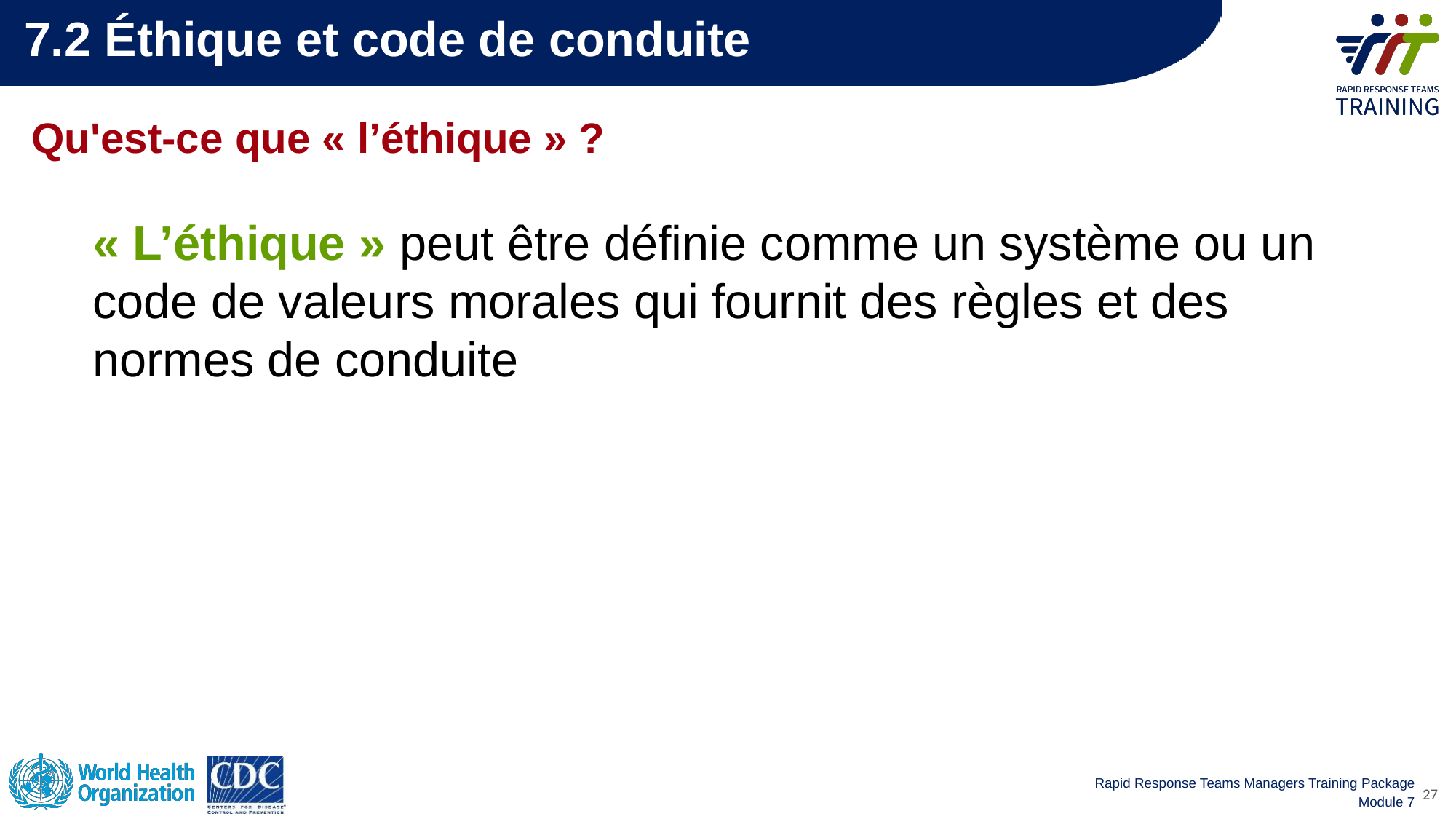

7.2 Éthique et code de conduite
# Qu'est-ce que « l’éthique » ?
« L’éthique » peut être définie comme un système ou un code de valeurs morales qui fournit des règles et des normes de conduite

27